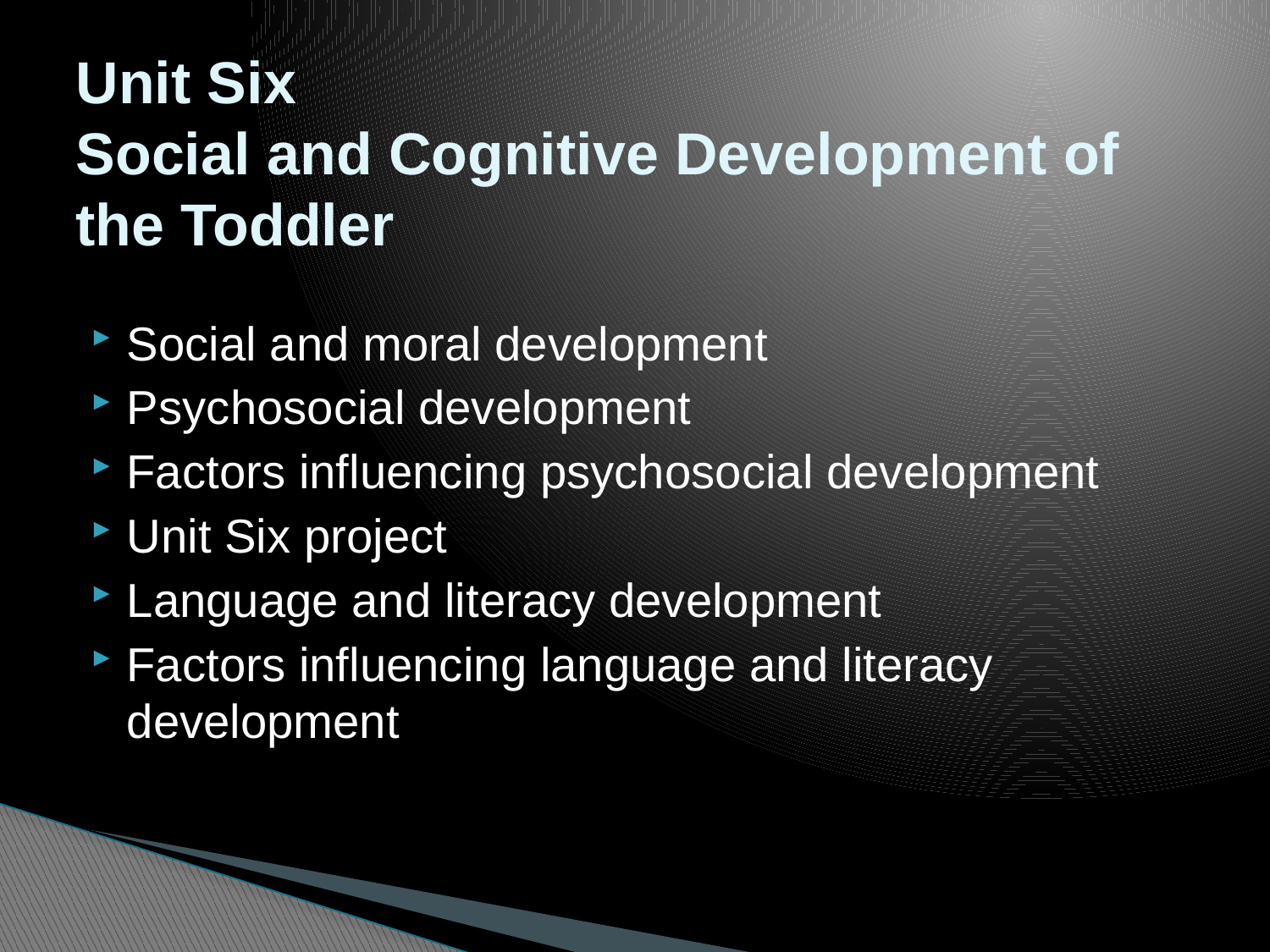

# Unit Six Social and Cognitive Development of the Toddler
Social and moral development
Psychosocial development
Factors influencing psychosocial development
Unit Six project
Language and literacy development
Factors influencing language and literacy development